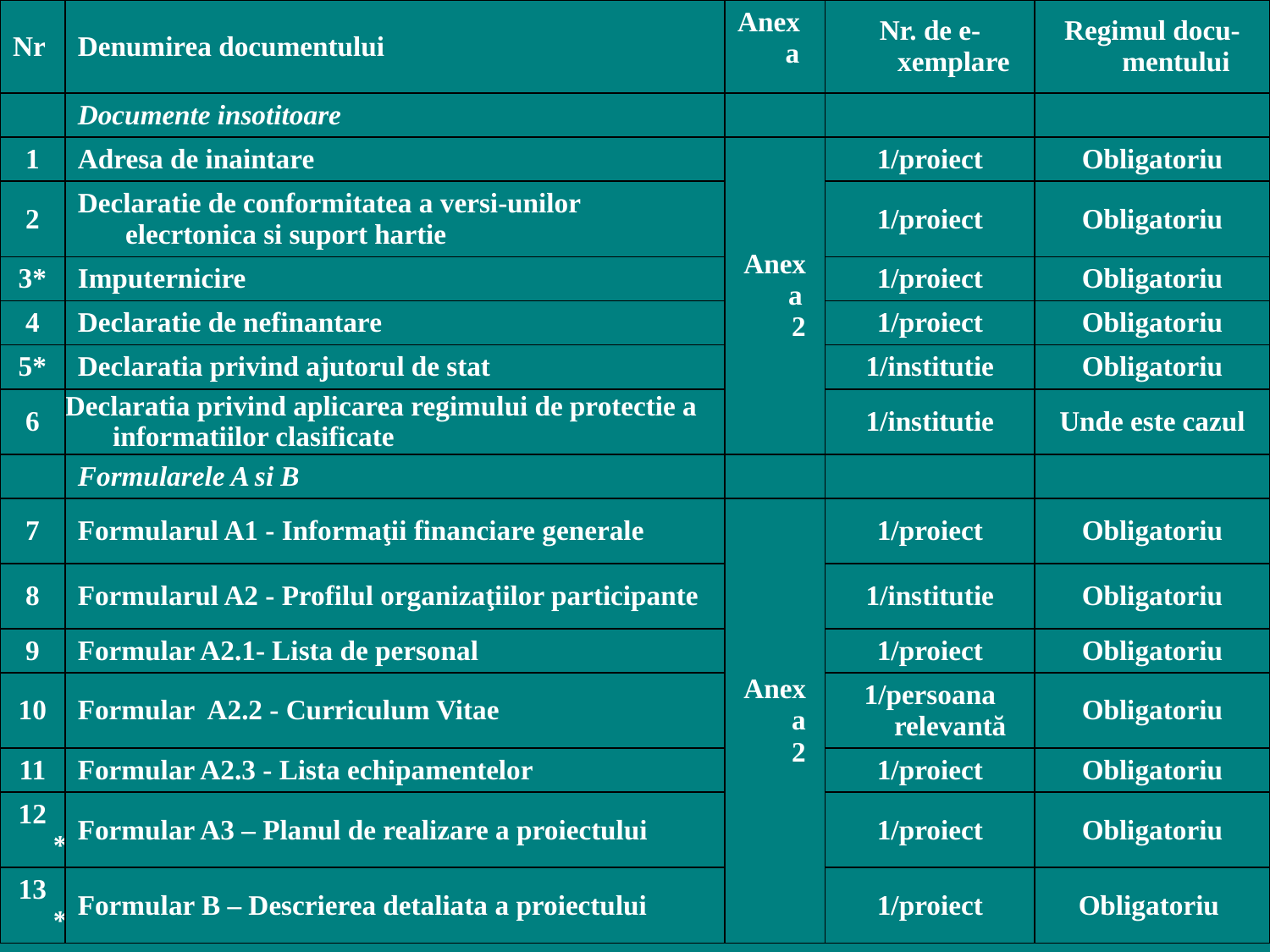

| Nr | Denumirea documentului | Anexa | Nr. de e-xemplare | Regimul docu-mentului |
| --- | --- | --- | --- | --- |
|  | Documente insotitoare |  |  |  |
| 1 | Adresa de inaintare | Anexa 2 | 1/proiect | Obligatoriu |
| 2 | Declaratie de conformitatea a versi-unilor elecrtonica si suport hartie |  | 1/proiect | Obligatoriu |
| 3\* | Imputernicire |  | 1/proiect | Obligatoriu |
| 4 | Declaratie de nefinantare |  | 1/proiect | Obligatoriu |
| 5\* | Declaratia privind ajutorul de stat |  | 1/institutie | Obligatoriu |
| 6 | Declaratia privind aplicarea regimului de protectie a informatiilor clasificate |  | 1/institutie | Unde este cazul |
|  | Formularele A si B |  |  |  |
| 7 | Formularul A1 - Informaţii financiare generale | Anexa 2 | 1/proiect | Obligatoriu |
| 8 | Formularul A2 - Profilul organizaţiilor participante |  | 1/institutie | Obligatoriu |
| 9 | Formular A2.1- Lista de personal |  | 1/proiect | Obligatoriu |
| 10 | Formular A2.2 - Curriculum Vitae |  | 1/persoana relevantă | Obligatoriu |
| 11 | Formular A2.3 - Lista echipamentelor |  | 1/proiect | Obligatoriu |
| 12\* | Formular A3 – Planul de realizare a proiectului |  | 1/proiect | Obligatoriu |
| 13\* | Formular B – Descrierea detaliata a proiectului |  | 1/proiect | Obligatoriu |